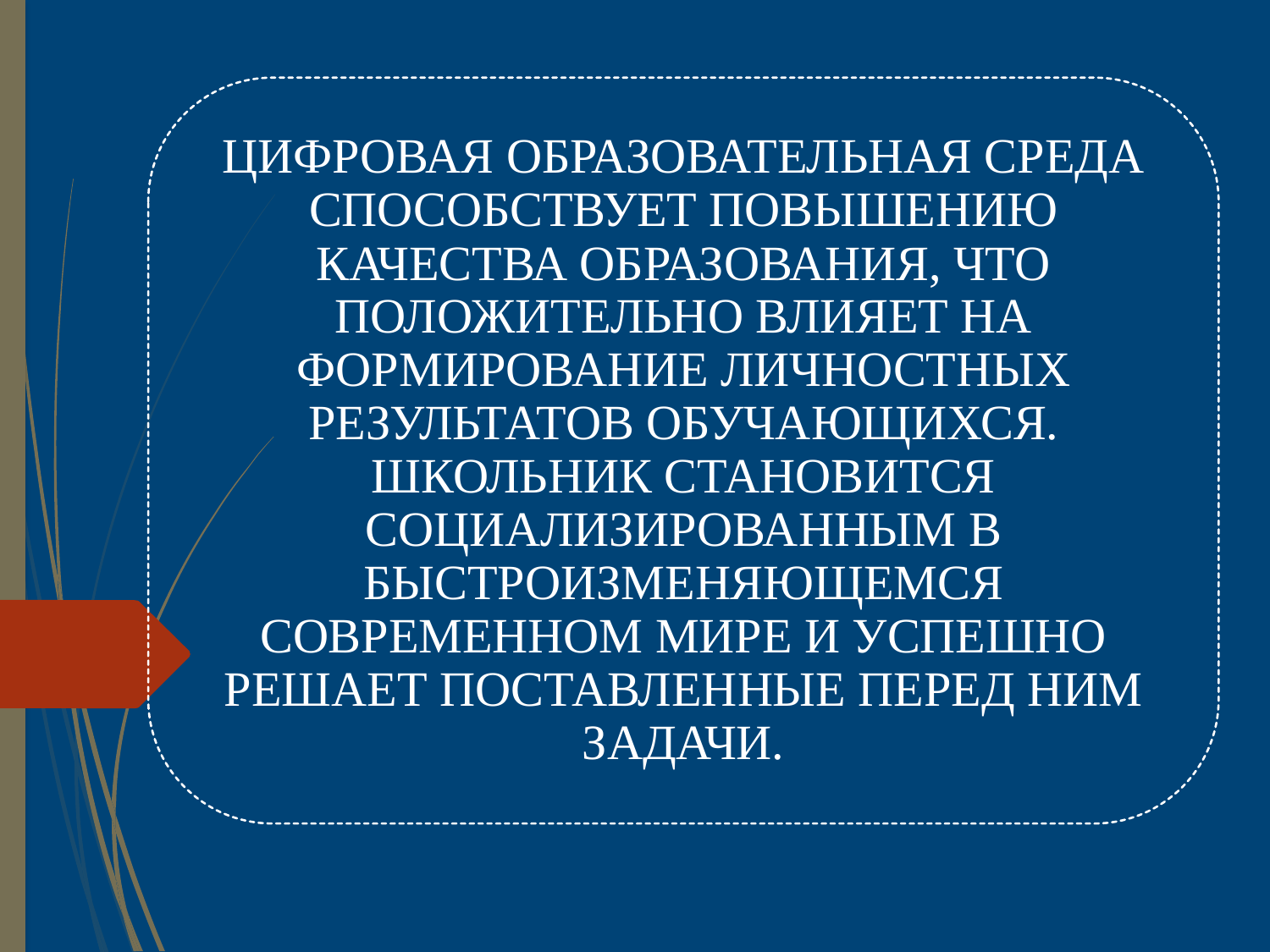

ЦИФРОВАЯ ОБРАЗОВАТЕЛЬНАЯ СРЕДА СПОСОБСТВУЕТ ПОВЫШЕНИЮ КАЧЕСТВА ОБРАЗОВАНИЯ, ЧТО ПОЛОЖИТЕЛЬНО ВЛИЯЕТ НА ФОРМИРОВАНИЕ ЛИЧНОСТНЫХ РЕЗУЛЬТАТОВ ОБУЧАЮЩИХСЯ. ШКОЛЬНИК СТАНОВИТСЯ СОЦИАЛИЗИРОВАННЫМ В БЫСТРОИЗМЕНЯЮЩЕМСЯ СОВРЕМЕННОМ МИРЕ И УСПЕШНО РЕШАЕТ ПОСТАВЛЕННЫЕ ПЕРЕД НИМ ЗАДАЧИ.